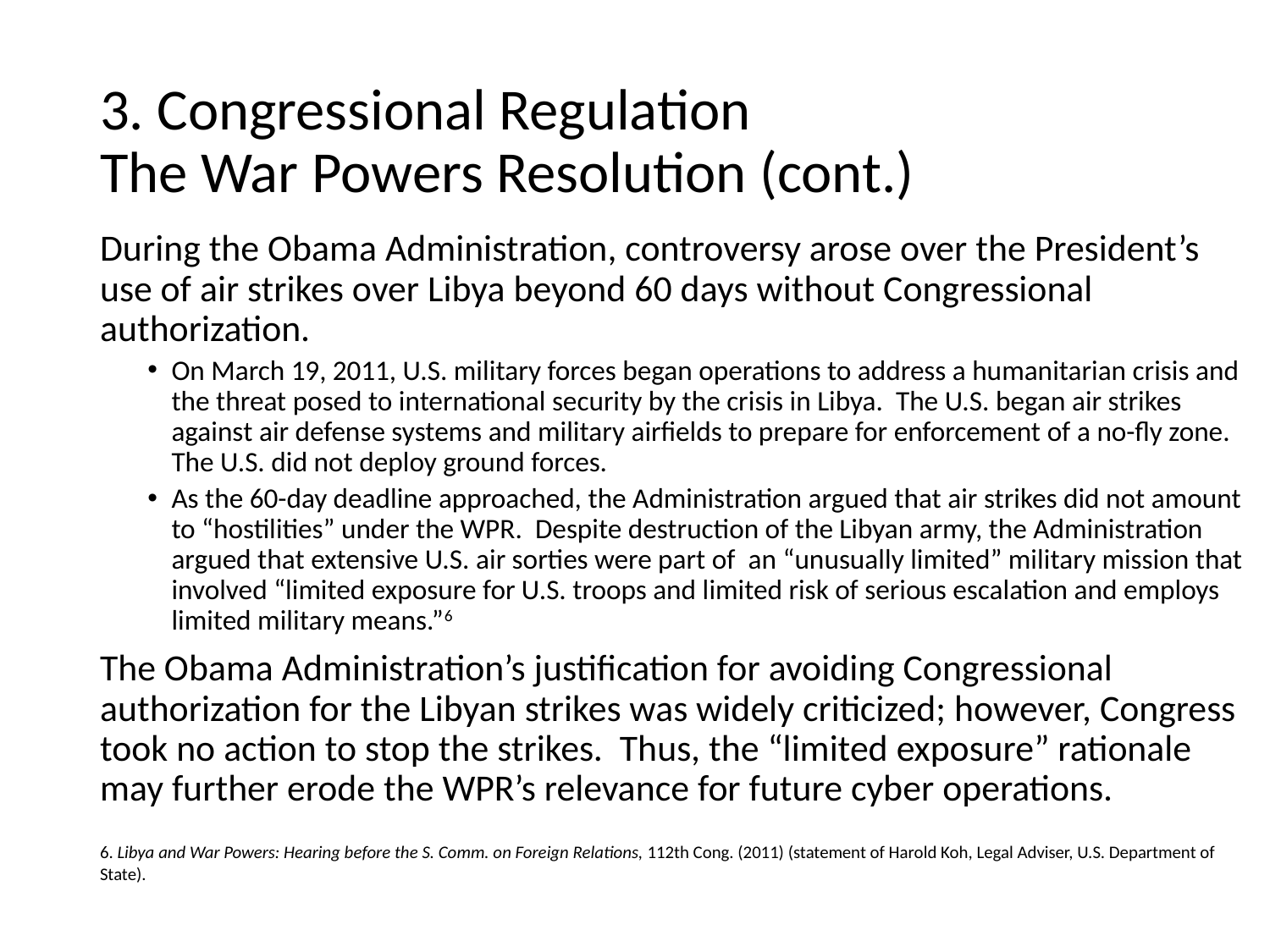

# 3. Congressional Regulation The War Powers Resolution (cont.)
During the Obama Administration, controversy arose over the President’s use of air strikes over Libya beyond 60 days without Congressional authorization.
On March 19, 2011, U.S. military forces began operations to address a humanitarian crisis and the threat posed to international security by the crisis in Libya.  The U.S. began air strikes against air defense systems and military airfields to prepare for enforcement of a no-fly zone. The U.S. did not deploy ground forces.
As the 60-day deadline approached, the Administration argued that air strikes did not amount to “hostilities” under the WPR.  Despite destruction of the Libyan army, the Administration argued that extensive U.S. air sorties were part of  an “unusually limited” military mission that involved “limited exposure for U.S. troops and limited risk of serious escalation and employs limited military means.”6
The Obama Administration’s justification for avoiding Congressional authorization for the Libyan strikes was widely criticized; however, Congress took no action to stop the strikes.  Thus, the “limited exposure” rationale may further erode the WPR’s relevance for future cyber operations.

6. Libya and War Powers: Hearing before the S. Comm. on Foreign Relations, 112th Cong. (2011) (statement of Harold Koh, Legal Adviser, U.S. Department of State).